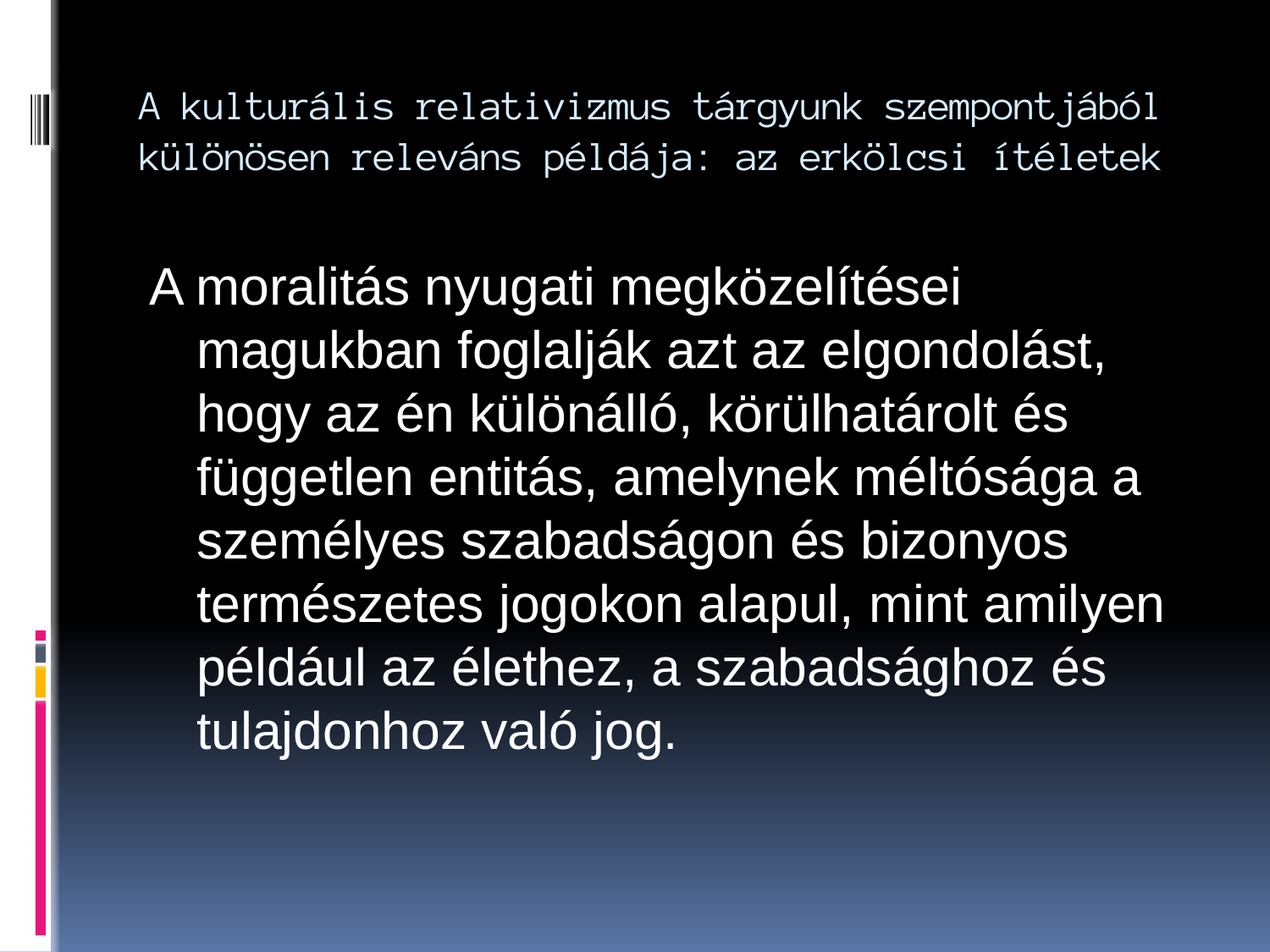

# A kulturális relativizmus tárgyunk szempontjából különösen releváns példája: az erkölcsi ítéletek
A moralitás nyugati megközelítései magukban foglalják azt az elgondolást, hogy az én különálló, körülhatárolt és független entitás, amelynek méltósága a személyes szabadságon és bizonyos természetes jogokon alapul, mint amilyen például az élethez, a szabadsághoz és tulajdonhoz való jog.